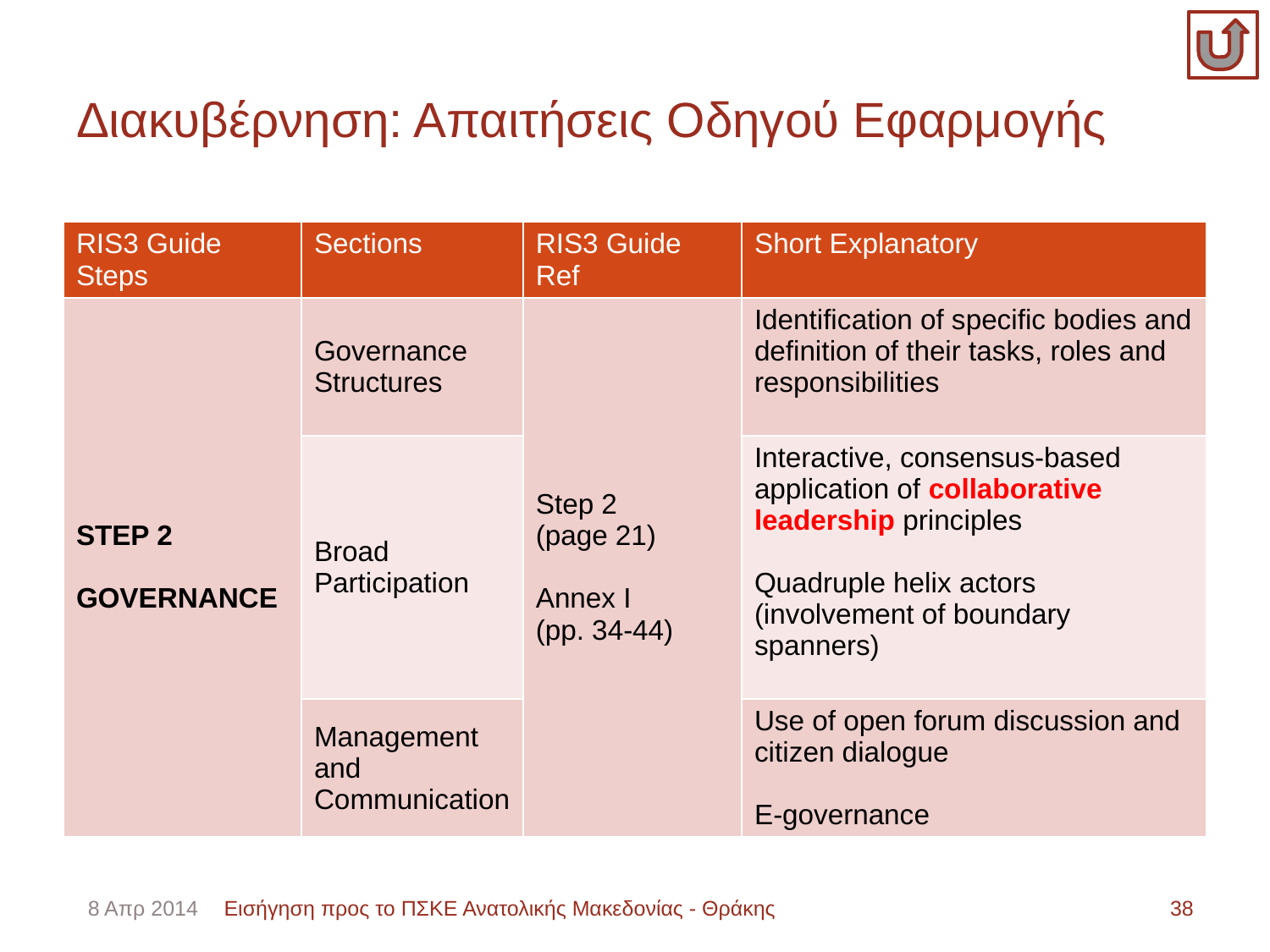

# Διακυβέρνηση: Απαιτήσεις Οδηγού Εφαρμογής
| RIS3 Guide Steps | Sections | RIS3 Guide Ref | Short Explanatory |
| --- | --- | --- | --- |
| STEP 2 GOVERNANCE | Governance Structures | Step 2 (page 21) Annex I (pp. 34-44) | Identification of specific bodies and definition of their tasks, roles and responsibilities |
|  | Broad Participation |  | Interactive, consensus-based application of collaborative leadership principles Quadruple helix actors (involvement of boundary spanners) |
|  | Management and Communication |  | Use of open forum discussion and citizen dialogue E-governance |
8 Απρ 2014
Εισήγηση προς το ΠΣΚΕ Ανατολικής Μακεδονίας - Θράκης
38